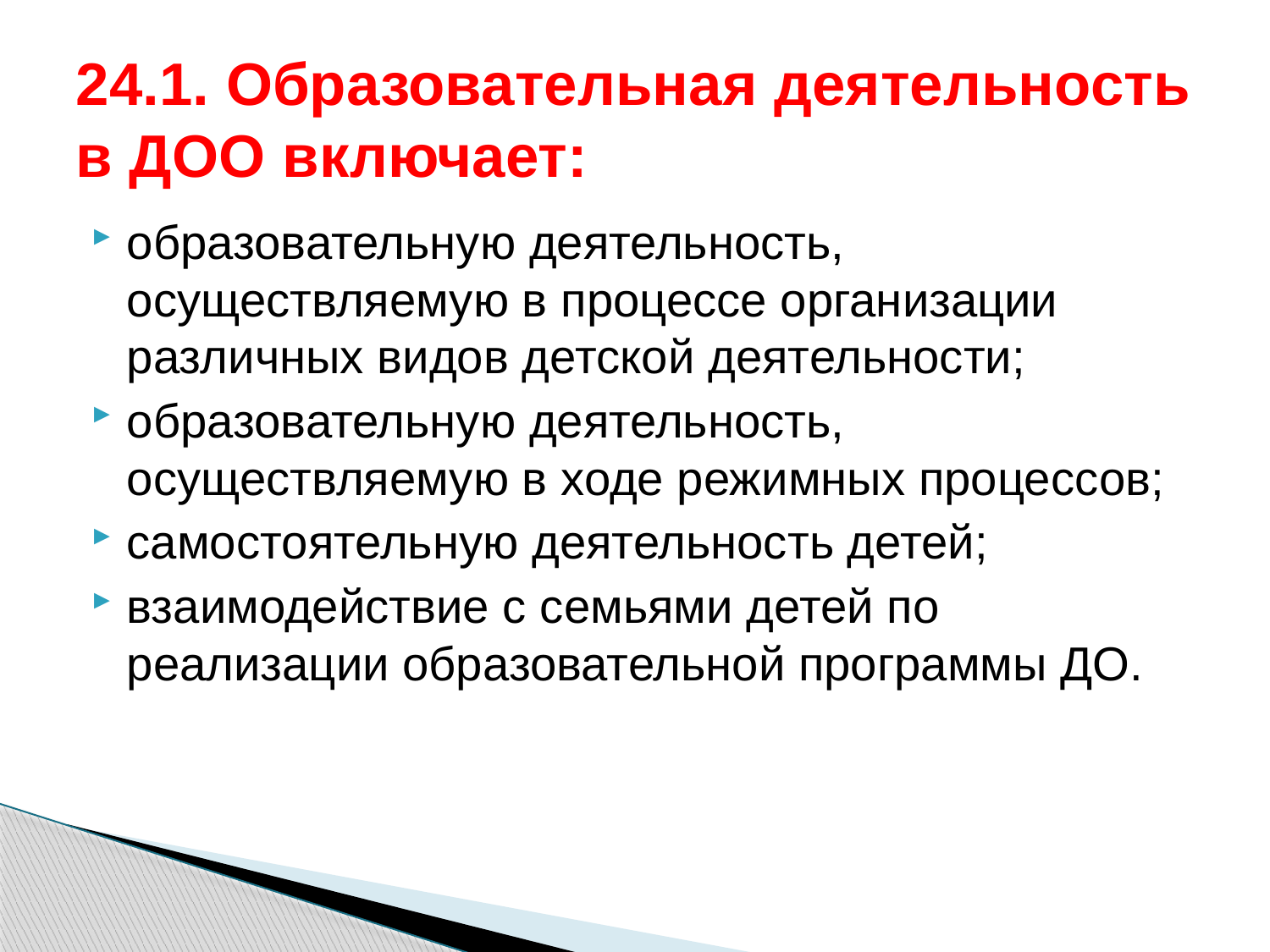

# 24.1. Образовательная деятельность в ДОО включает:
образовательную деятельность, осуществляемую в процессе организации различных видов детской деятельности;
образовательную деятельность, осуществляемую в ходе режимных процессов;
самостоятельную деятельность детей;
взаимодействие с семьями детей по реализации образовательной программы ДО.